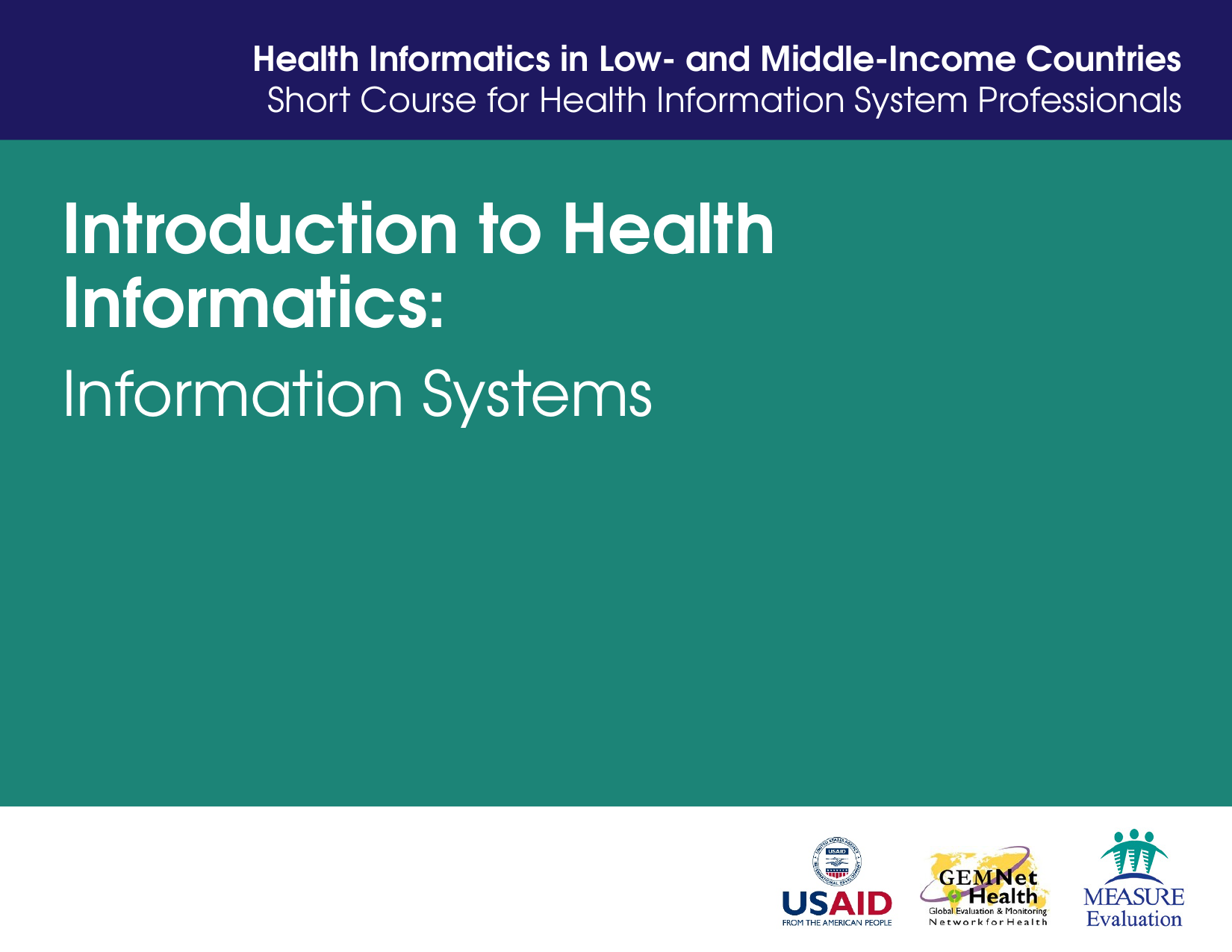

Health Informatics in Low- and Middle-Income Countries
Short Course for Health Information System Professionals
Introduction to Health Informatics:
Information Systems